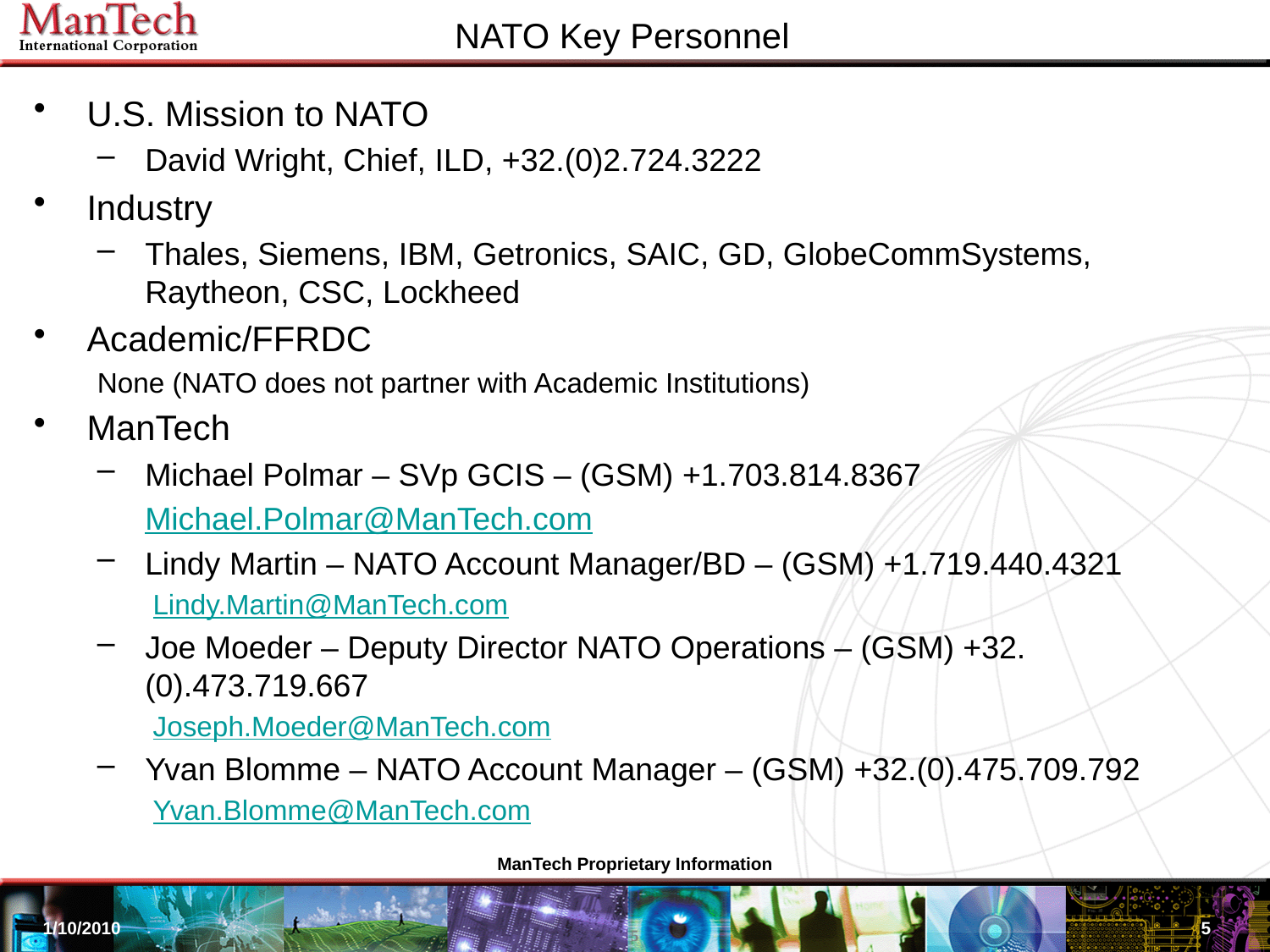

NATO Key Personnel
U.S. Mission to NATO
David Wright, Chief, ILD, +32.(0)2.724.3222
Industry
Thales, Siemens, IBM, Getronics, SAIC, GD, GlobeCommSystems, Raytheon, CSC, Lockheed
Academic/FFRDC
None (NATO does not partner with Academic Institutions)
ManTech
Michael Polmar – SVp GCIS – (GSM) +1.703.814.8367
	Michael.Polmar@ManTech.com
Lindy Martin – NATO Account Manager/BD – (GSM) +1.719.440.4321
Lindy.Martin@ManTech.com
Joe Moeder – Deputy Director NATO Operations – (GSM) +32.(0).473.719.667
Joseph.Moeder@ManTech.com
Yvan Blomme – NATO Account Manager – (GSM) +32.(0).475.709.792
Yvan.Blomme@ManTech.com

5